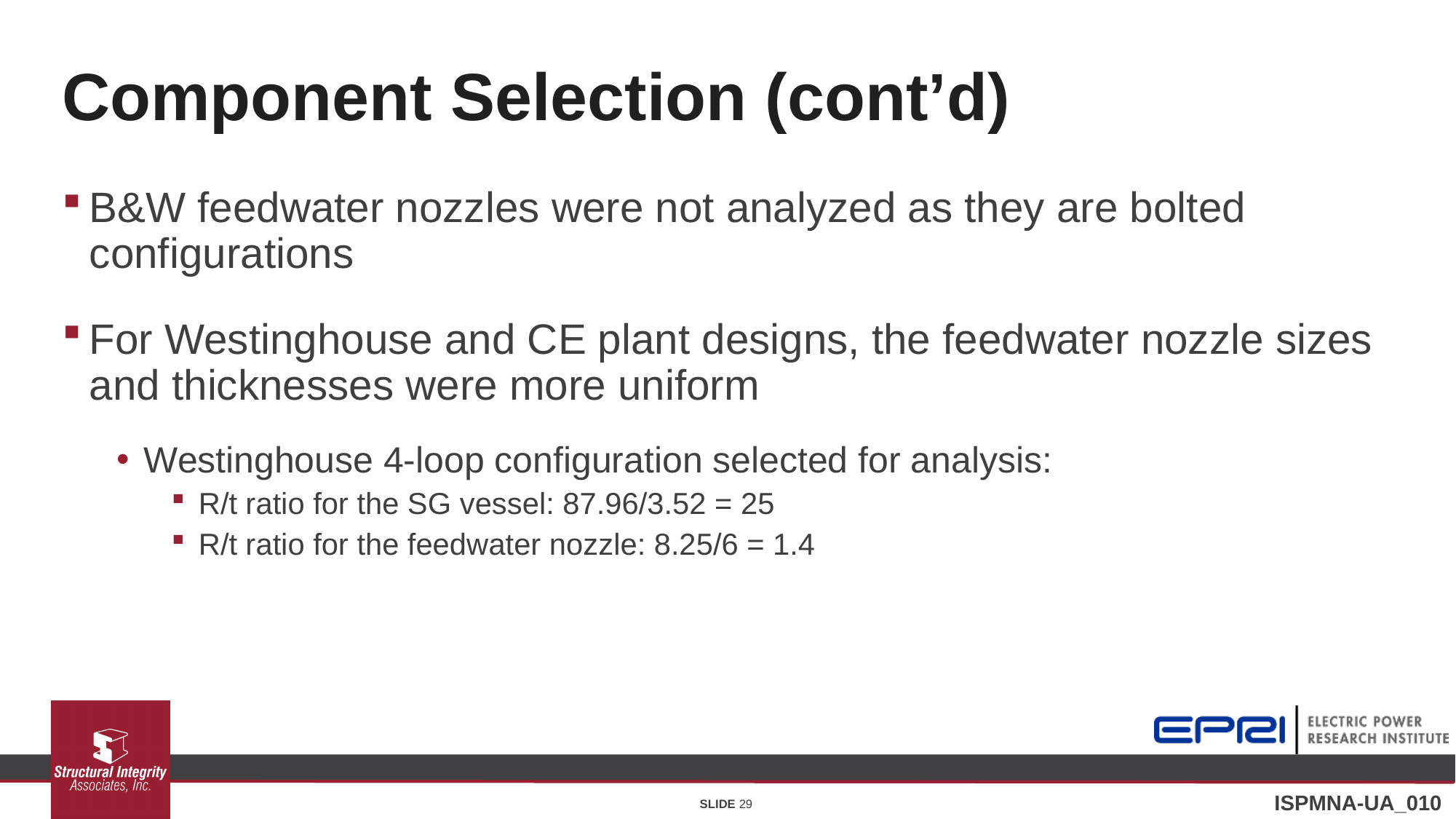

# Component Selection (cont’d)
B&W feedwater nozzles were not analyzed as they are bolted configurations

For Westinghouse and CE plant designs, the feedwater nozzle sizes and thicknesses were more uniform

Westinghouse 4-loop configuration selected for analysis:
R/t ratio for the SG vessel: 87.96/3.52 = 25
R/t ratio for the feedwater nozzle: 8.25/6 = 1.4
SLIDE 29